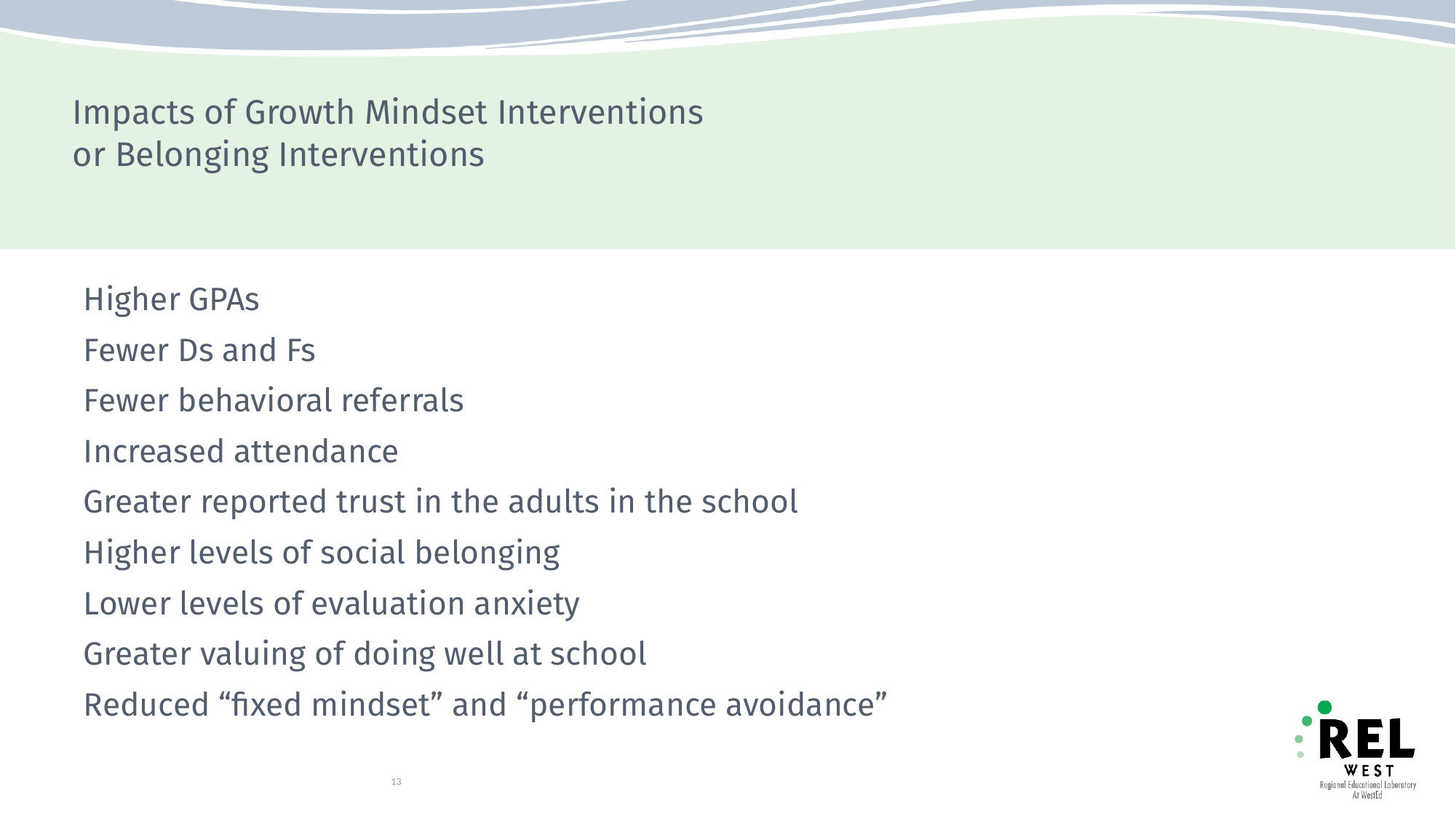

# Impacts of Growth Mindset Interventions or Belonging Interventions
Higher GPAs
Fewer Ds and Fs
Fewer behavioral referrals
Increased attendance
Greater reported trust in the adults in the school
Higher levels of social belonging
Lower levels of evaluation anxiety
Greater valuing of doing well at school
Reduced “fixed mindset” and “performance avoidance”
13